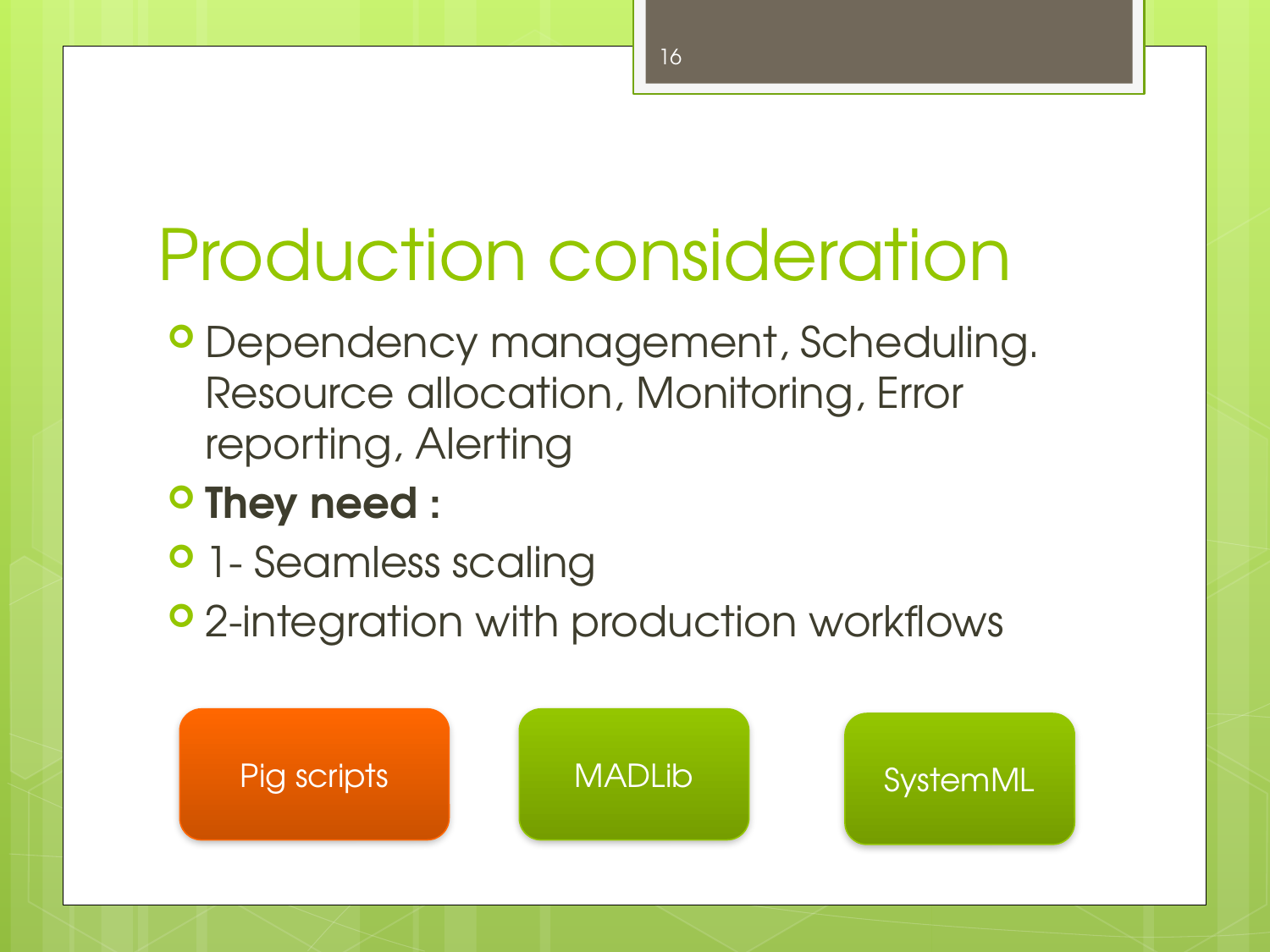

16
# Production consideration
Dependency management, Scheduling. Resource allocation, Monitoring, Error reporting, Alerting
They need :
1- Seamless scaling
2-integration with production workflows
Pig scripts
MADLib
SystemML